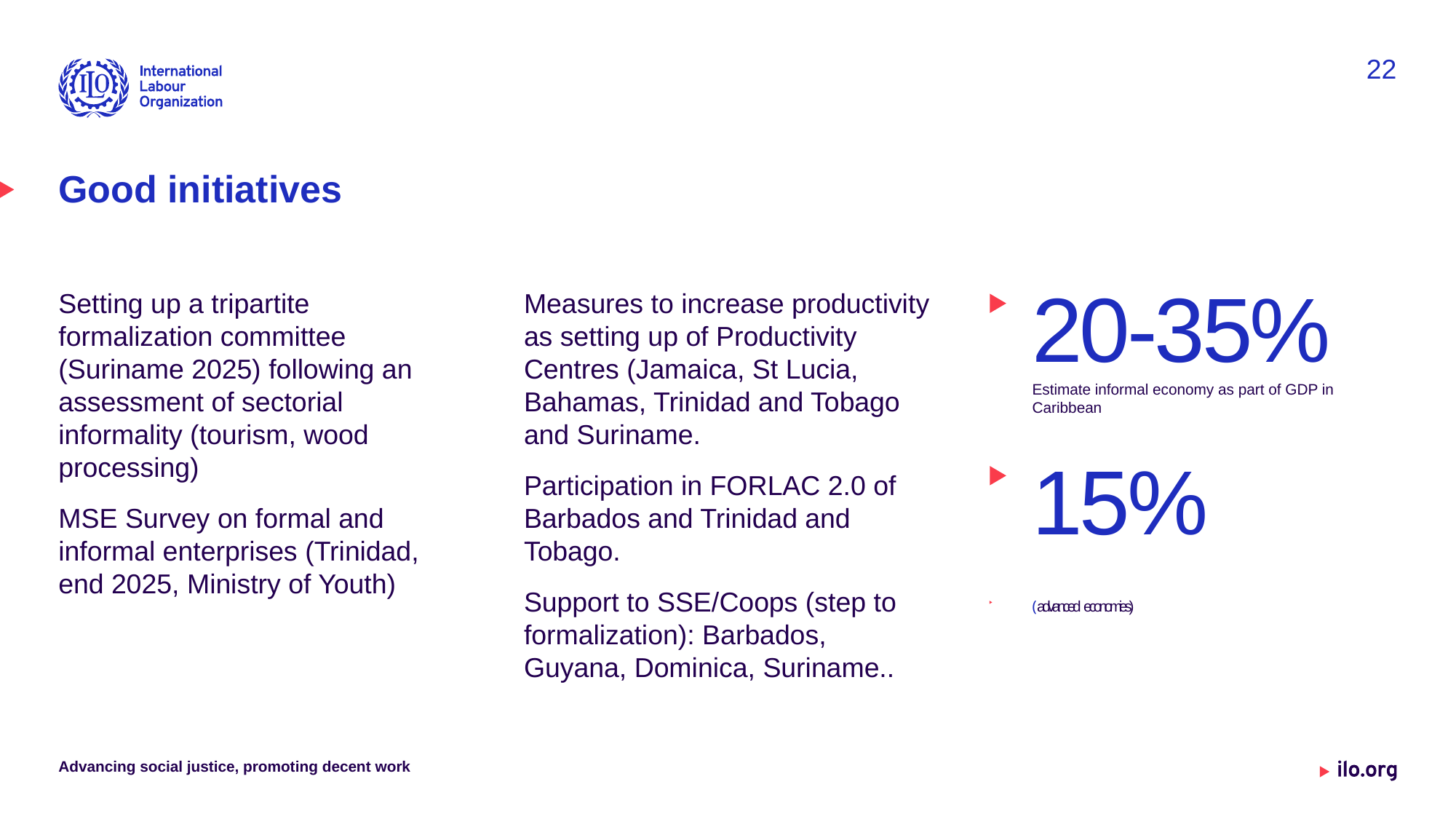

22
# Good initiatives
Measures to increase productivity as setting up of Productivity Centres (Jamaica, St Lucia, Bahamas, Trinidad and Tobago and Suriname.
Participation in FORLAC 2.0 of Barbados and Trinidad and Tobago.
Support to SSE/Coops (step to formalization): Barbados, Guyana, Dominica, Suriname..

,
Setting up a tripartite formalization committee (Suriname 2025) following an assessment of sectorial informality (tourism, wood processing)
MSE Survey on formal and informal enterprises (Trinidad, end 2025, Ministry of Youth)
20-35%
Estimate informal economy as part of GDP in Caribbean
15%
(advanced     economies)
Advancing social justice, promoting decent work
Date: Monday / 01 / October / 2019